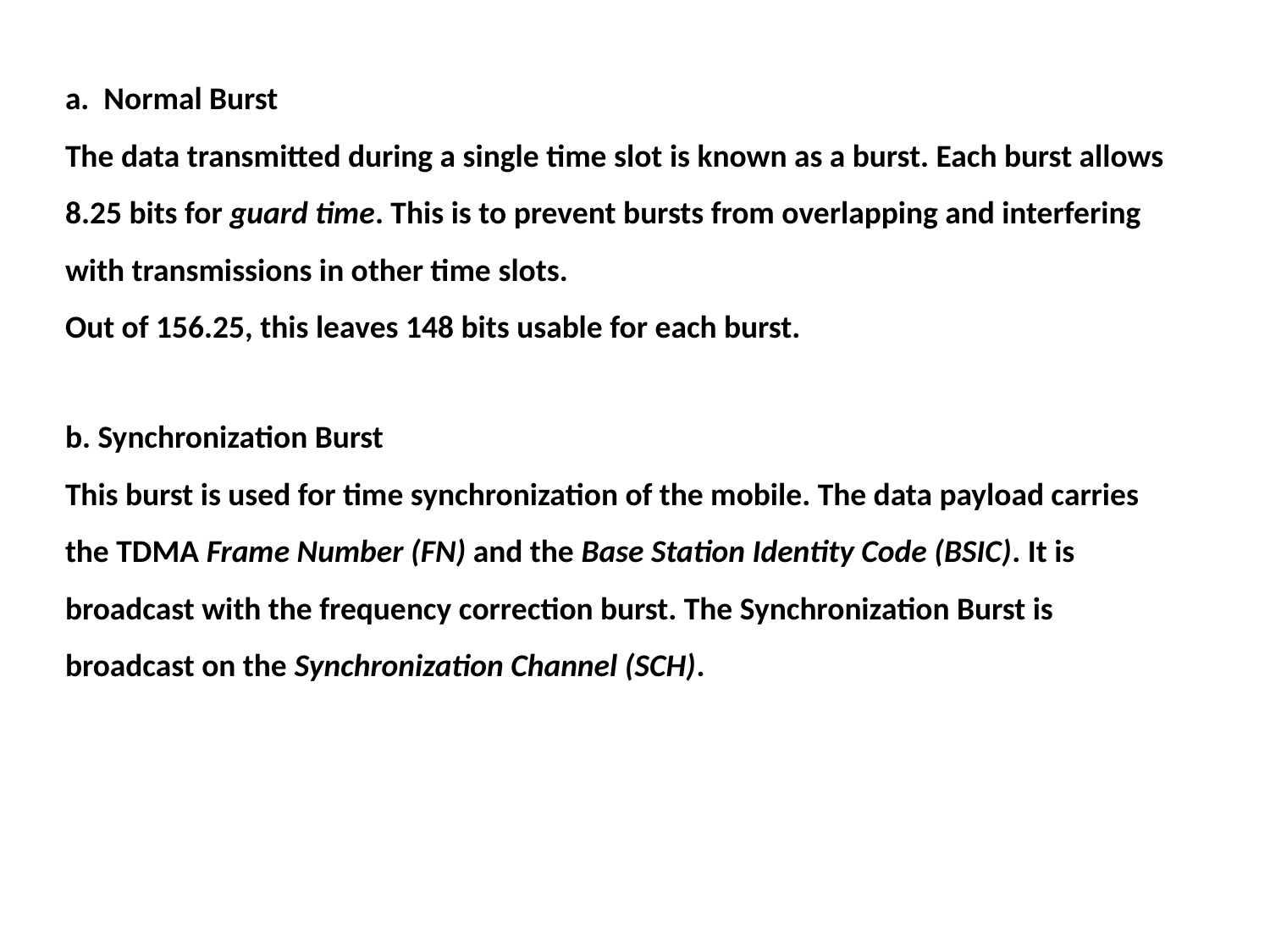

a.  Normal Burst
The data transmitted during a single time slot is known as a burst. Each burst allows 8.25 bits for guard time. This is to prevent bursts from overlapping and interfering with transmissions in other time slots.
Out of 156.25, this leaves 148 bits usable for each burst.
b. Synchronization Burst
This burst is used for time synchronization of the mobile. The data payload carries the TDMA Frame Number (FN) and the Base Station Identity Code (BSIC). It is broadcast with the frequency correction burst. The Synchronization Burst is broadcast on the Synchronization Channel (SCH).